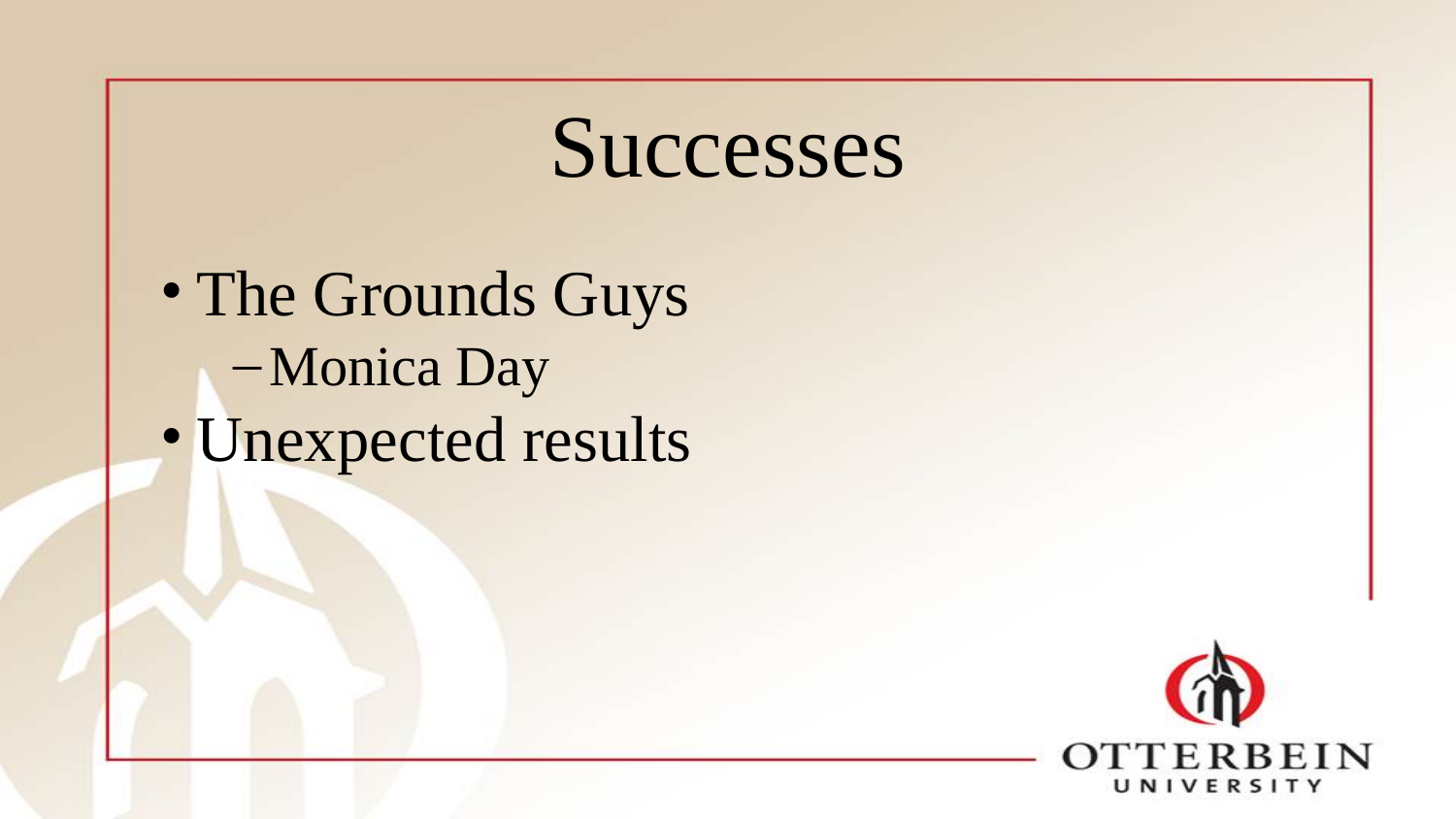

# Successes
The Grounds Guys
Monica Day
Unexpected results